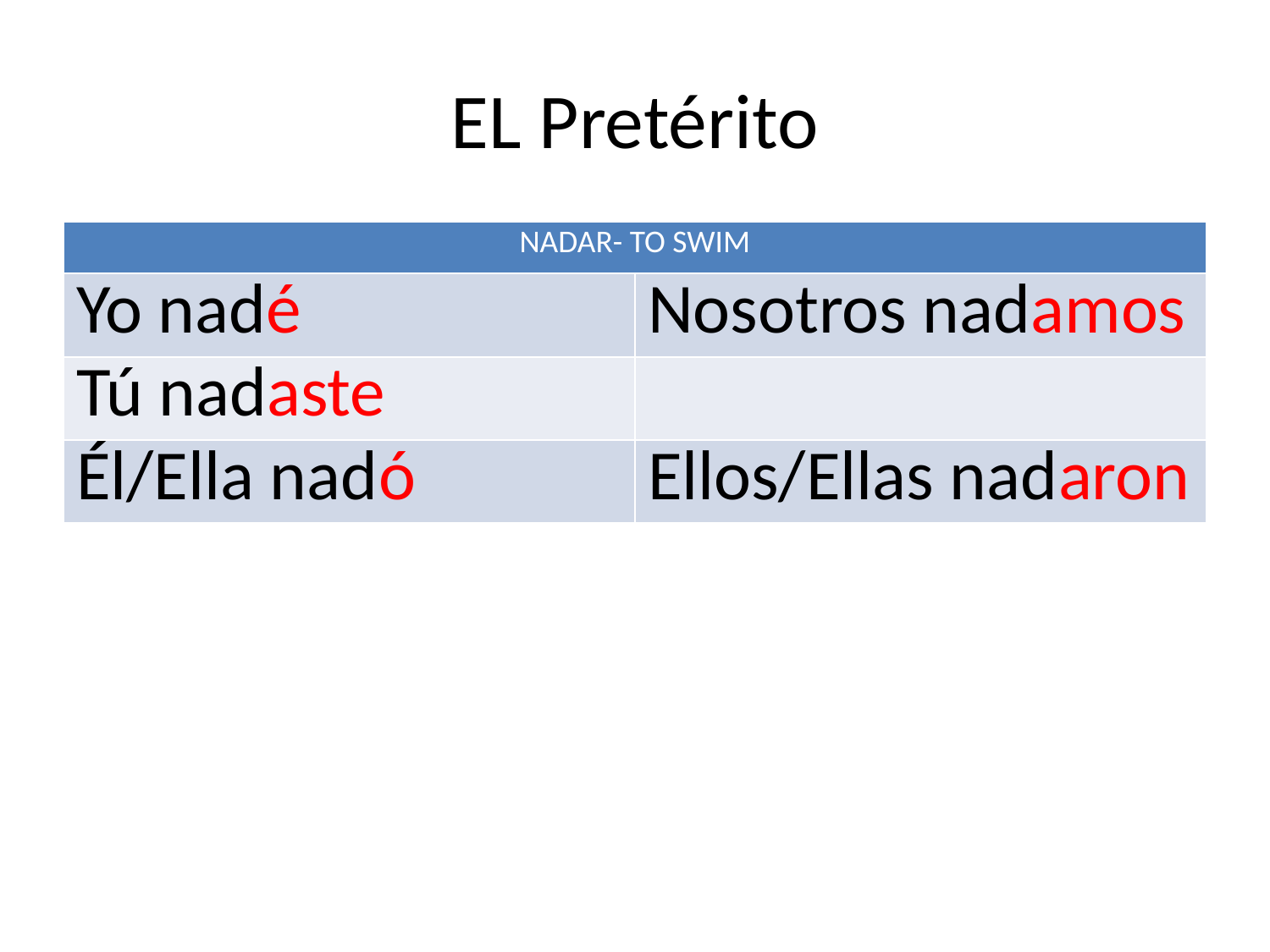

# EL Pretérito
| NADAR- TO SWIM |  |
| --- | --- |
| Yo nadé | Nosotros nadamos |
| Tú nadaste |  |
| Él/Ella nadó | Ellos/Ellas nadaron |